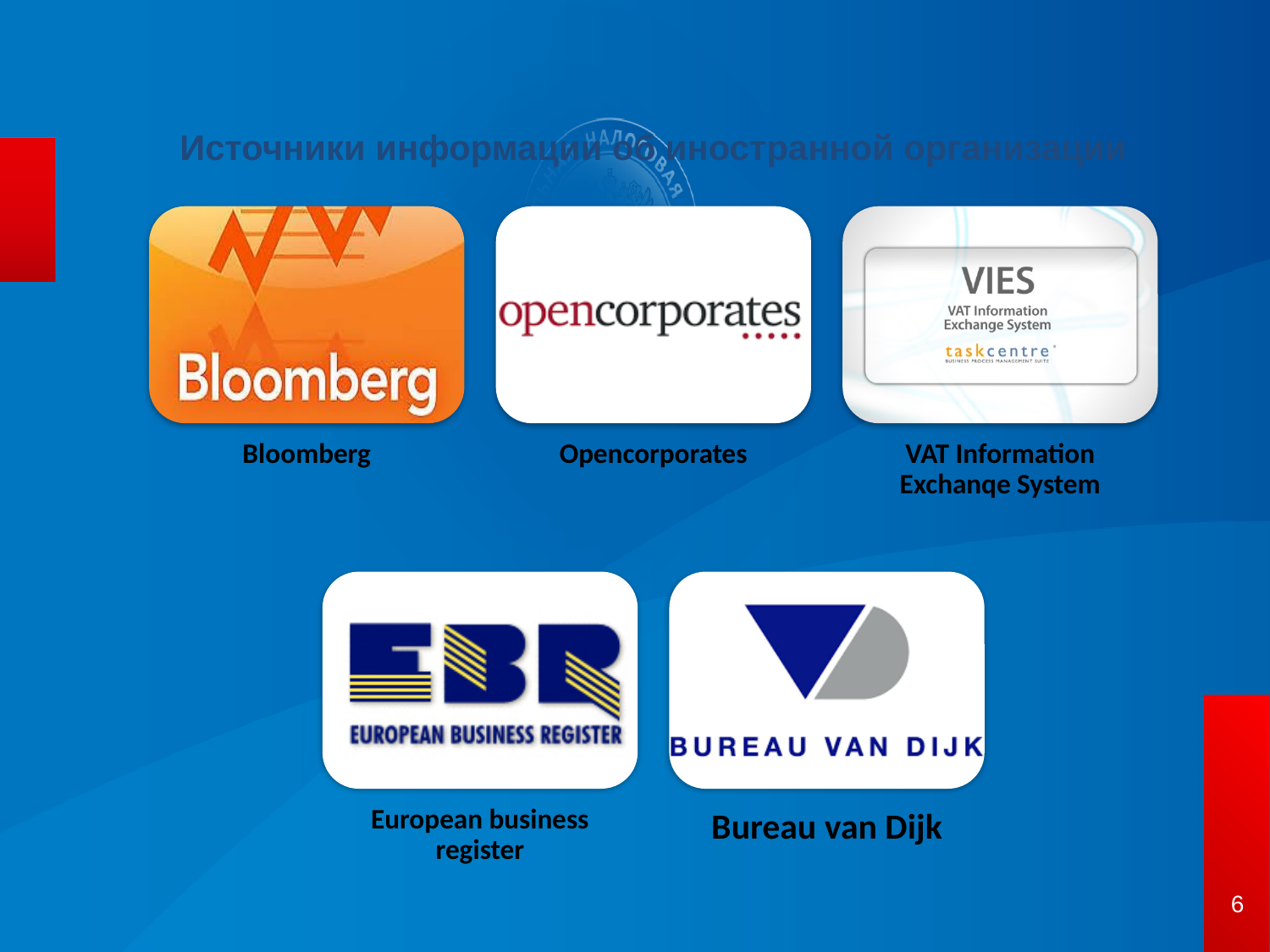

# Источники информации об иностранной организации
Bloomberg
Opencorporates
VAT Information Exchanqe System
European business register
Bureau van Dijk

6